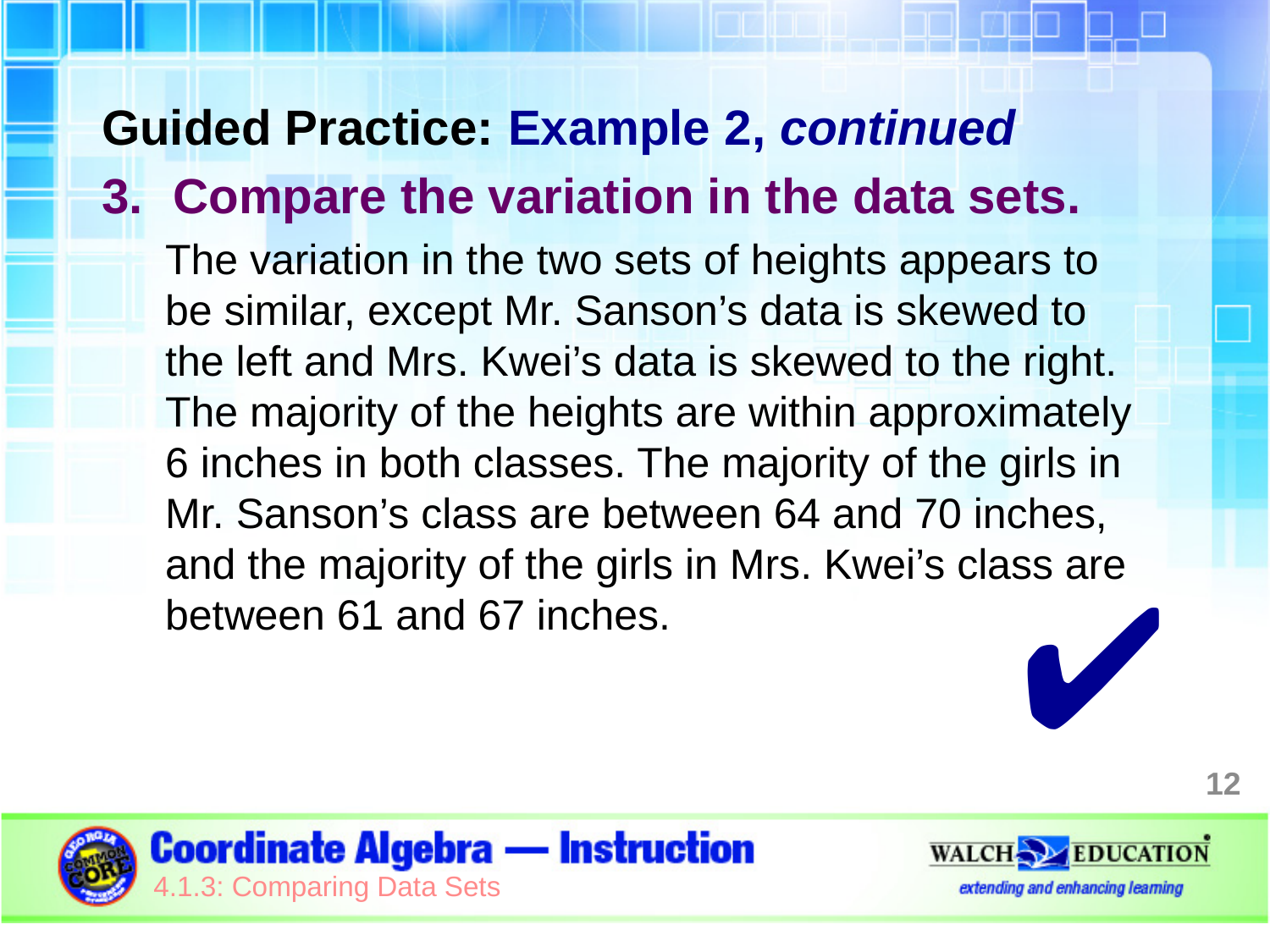

Guided Practice: Example 2, continued
Compare the variation in the data sets.
The variation in the two sets of heights appears to be similar, except Mr. Sanson’s data is skewed to the left and Mrs. Kwei’s data is skewed to the right. The majority of the heights are within approximately
6 inches in both classes. The majority of the girls in Mr. Sanson’s class are between 64 and 70 inches, and the majority of the girls in Mrs. Kwei’s class are between 61 and 67 inches.

✔
12
4.1.3: Comparing Data Sets